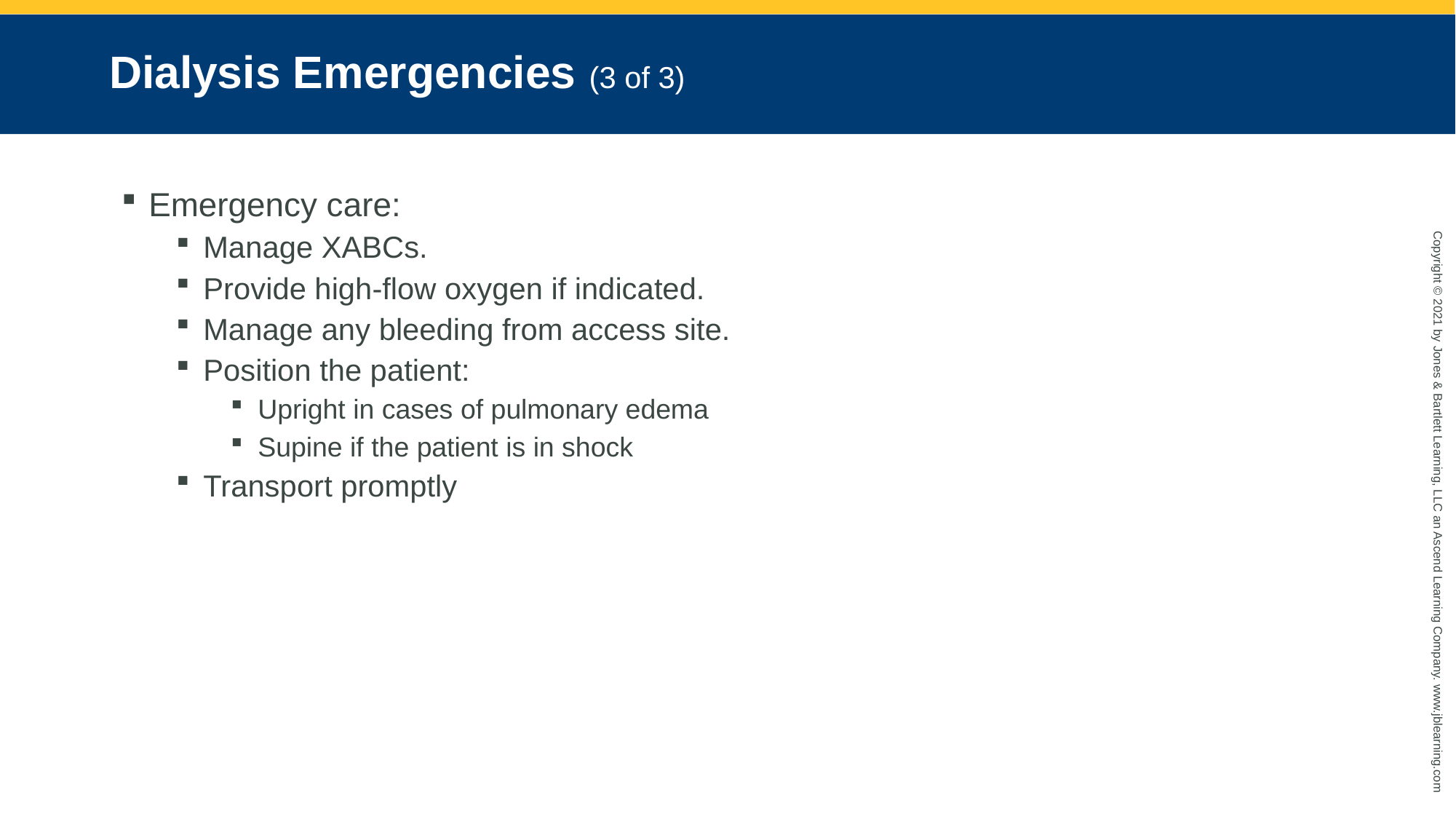

# Dialysis Emergencies (3 of 3)
Emergency care:
Manage XABCs.
Provide high-flow oxygen if indicated.
Manage any bleeding from access site.
Position the patient:
Upright in cases of pulmonary edema
Supine if the patient is in shock
Transport promptly